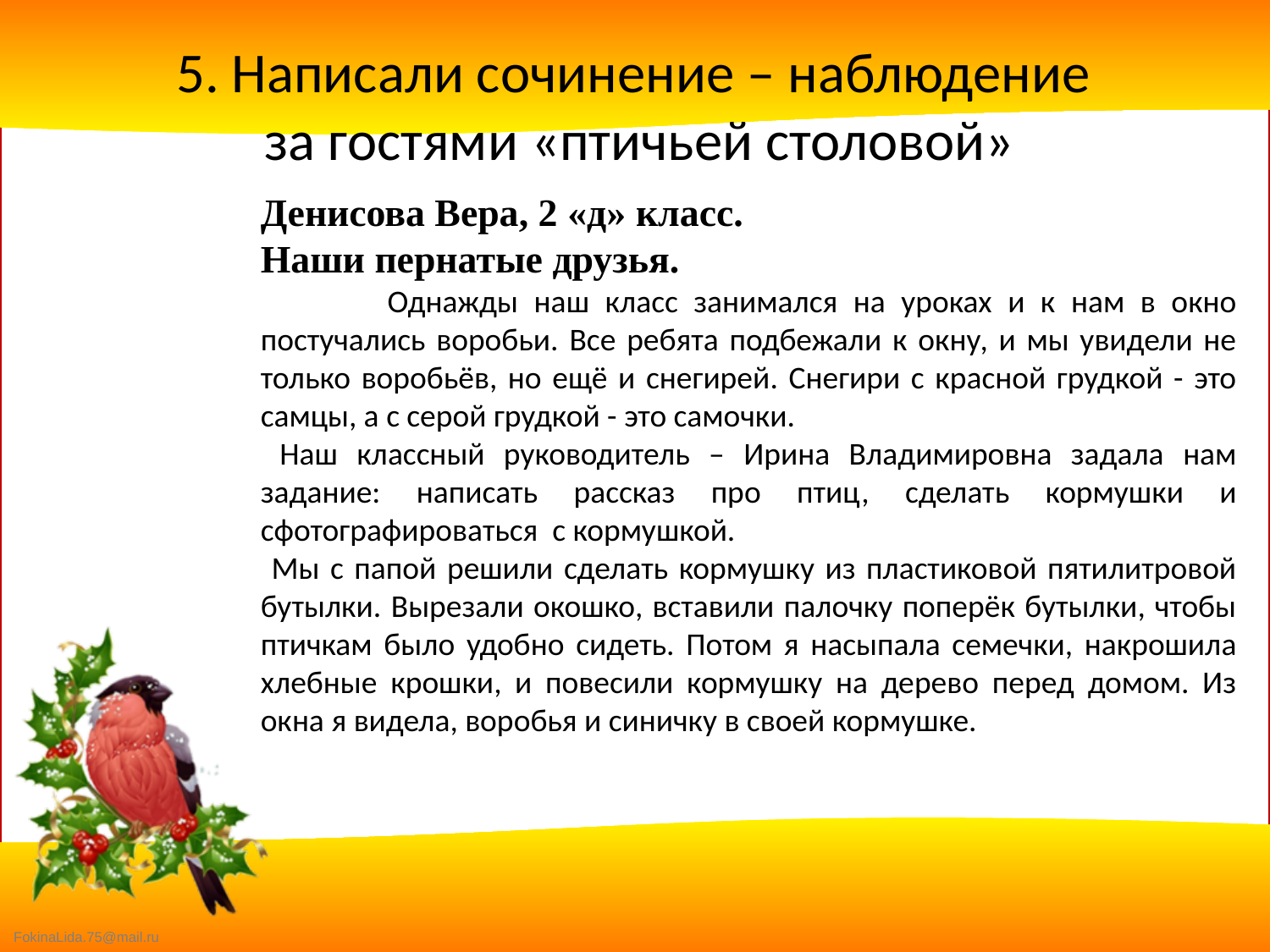

5. Написали сочинение – наблюдение
за гостями «птичьей столовой»
Денисова Вера, 2 «д» класс.
Наши пернатые друзья.
        Однажды наш класс занимался на уроках и к нам в окно постучались воробьи. Все ребята подбежали к окну, и мы увидели не только воробьёв, но ещё и снегирей. Снегири с красной грудкой - это самцы, а с серой грудкой - это самочки.
 Наш классный руководитель – Ирина Владимировна задала нам задание: написать рассказ про птиц, сделать кормушки и сфотографироваться  с кормушкой.
 Мы с папой решили сделать кормушку из пластиковой пятилитровой бутылки. Вырезали окошко, вставили палочку поперёк бутылки, чтобы птичкам было удобно сидеть. Потом я насыпала семечки, накрошила хлебные крошки, и повесили кормушку на дерево перед домом. Из окна я видела, воробья и синичку в своей кормушке.